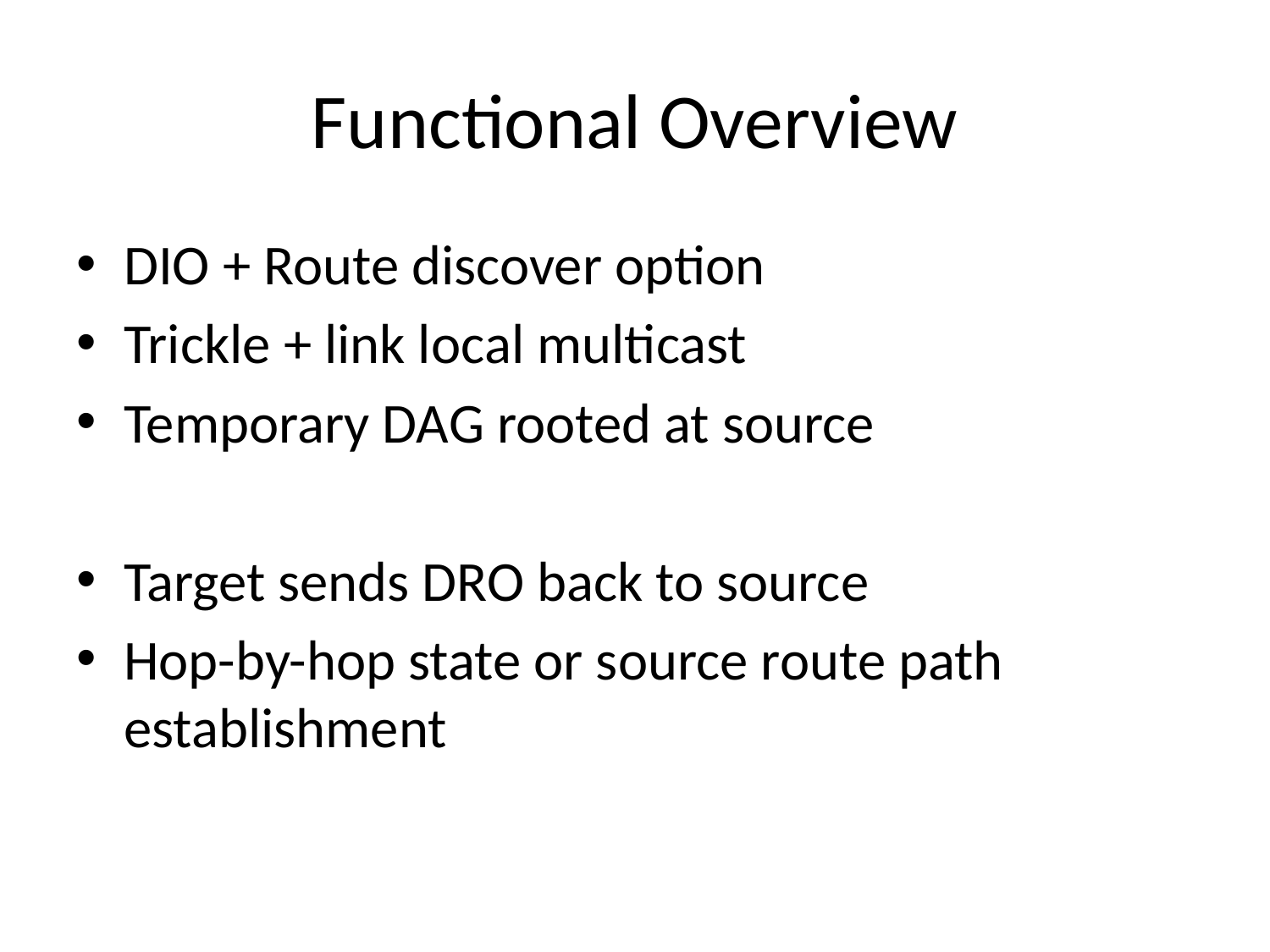

# Functional Overview
DIO + Route discover option
Trickle + link local multicast
Temporary DAG rooted at source

Target sends DRO back to source
Hop-by-hop state or source route path establishment